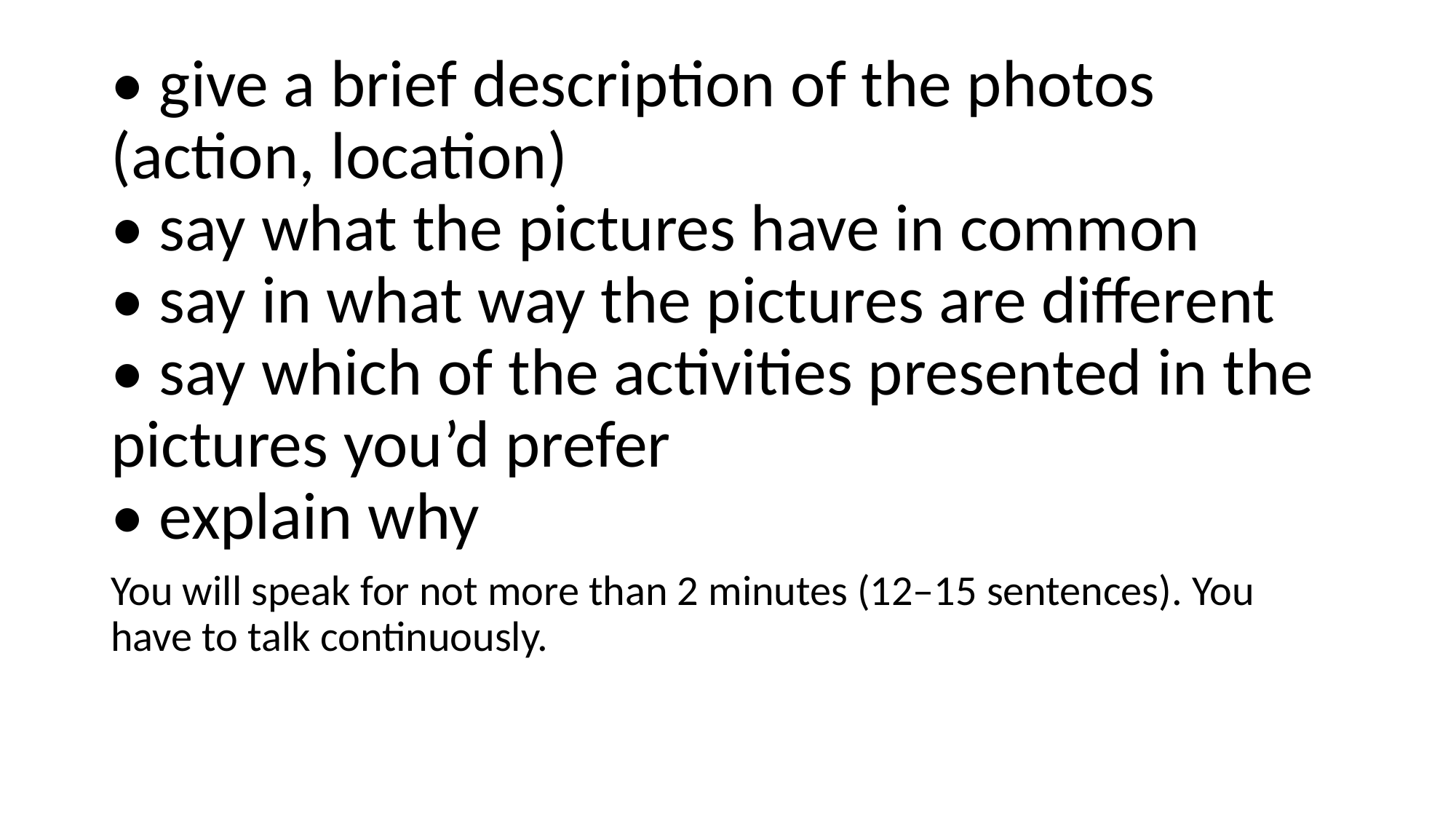

#
• give a brief description of the photos (action, location)
• say what the pictures have in common
• say in what way the pictures are different
• say which of the activities presented in the pictures you’d prefer
• explain why
You will speak for not more than 2 minutes (12–15 sentences). You have to talk continuously.